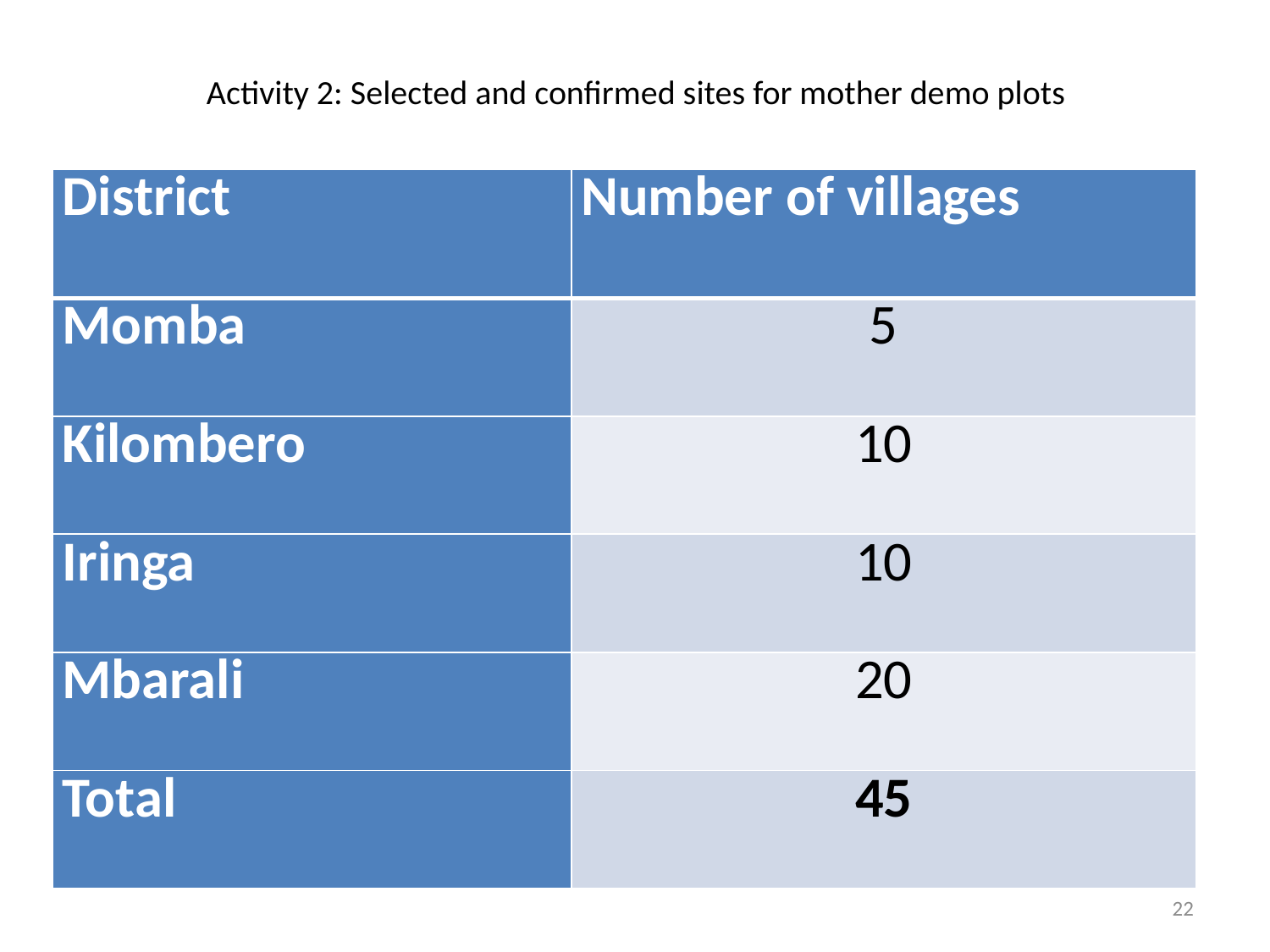

# Activity 2: Selected and confirmed sites for mother demo plots

| District | Number of villages |
| --- | --- |
| Momba | 5 |
| Kilombero | 10 |
| Iringa | 10 |
| Mbarali | 20 |
| Total | 45 |
22